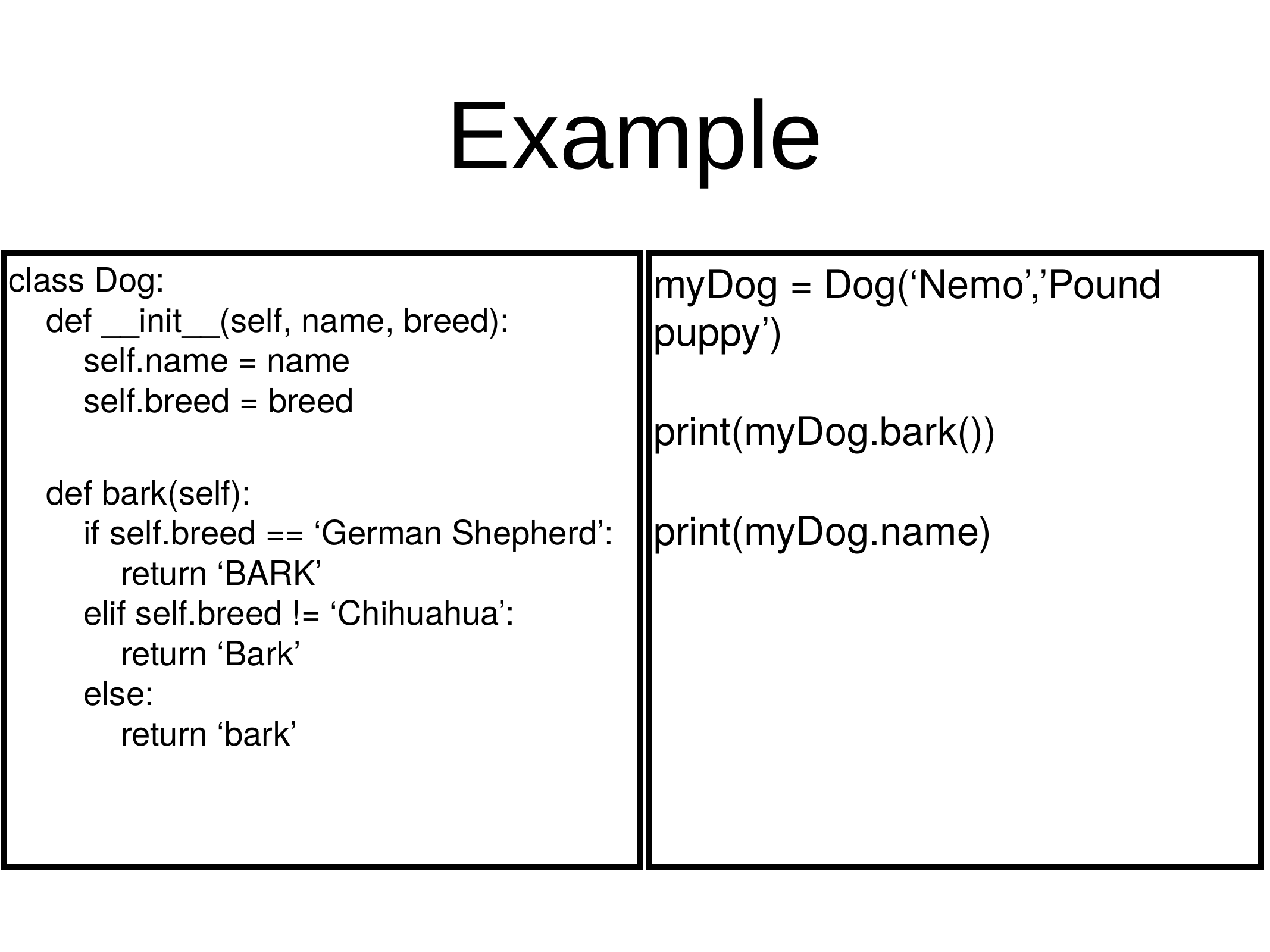

# Example
class Dog:
    def __init__(self, name, breed):
        self.name = name
        self.breed = breed
    def bark(self):
        if self.breed == ‘German Shepherd’:
            return ‘BARK’
        elif self.breed != ‘Chihuahua’:
            return ‘Bark’
        else:
            return ‘bark’
myDog = Dog(‘Nemo’,’Pound puppy’)
print(myDog.bark())
print(myDog.name)